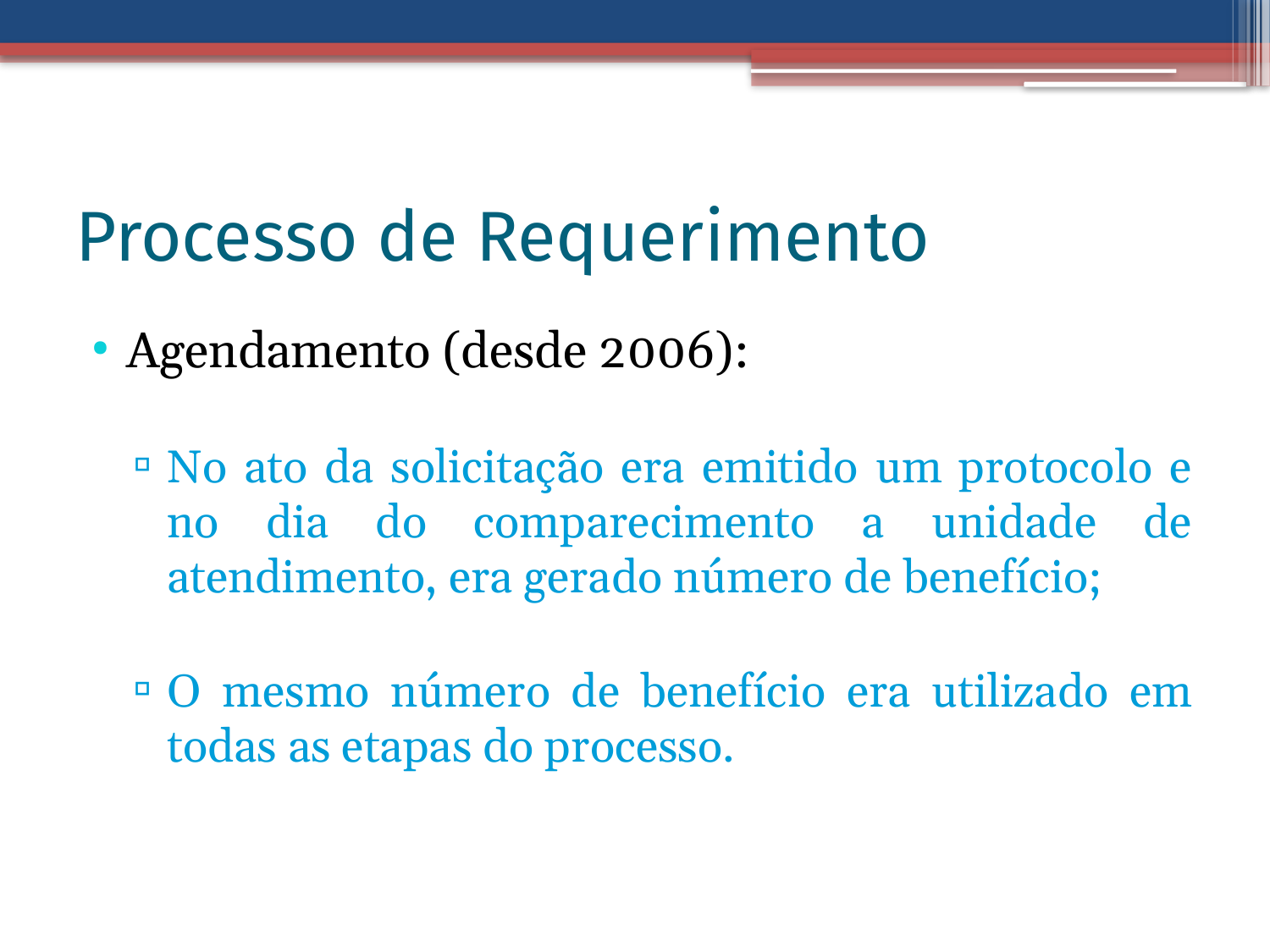

Processo de Requerimento
Agendamento (desde 2006):

No ato da solicitação era emitido um protocolo e no dia do comparecimento a unidade de atendimento, era gerado número de benefício;

O mesmo número de benefício era utilizado em todas as etapas do processo.